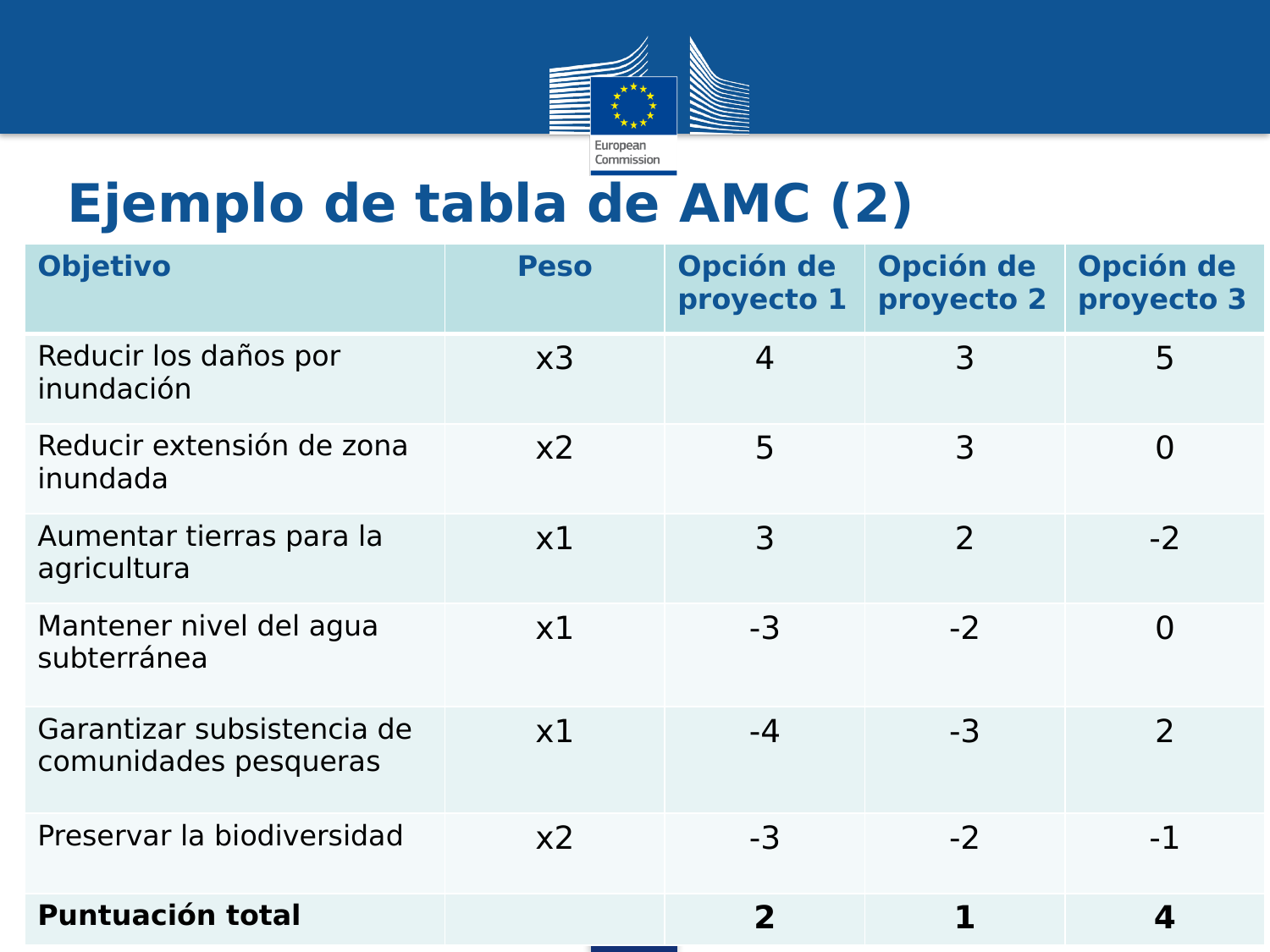

# Ejemplo de tabla de AMC (2)
| Objetivo | Peso | Opción de proyecto 1 | Opción de proyecto 2 | Opción de proyecto 3 |
| --- | --- | --- | --- | --- |
| Reducir los daños por inundación | x3 | 4 | 3 | 5 |
| Reducir extensión de zona inundada | x2 | 5 | 3 | 0 |
| Aumentar tierras para la agricultura | x1 | 3 | 2 | -2 |
| Mantener nivel del agua subterránea | x1 | -3 | -2 | 0 |
| Garantizar subsistencia de comunidades pesqueras | x1 | -4 | -3 | 2 |
| Preservar la biodiversidad | x2 | -3 | -2 | -1 |
| Puntuación total |  | 2 | 1 | 4 |